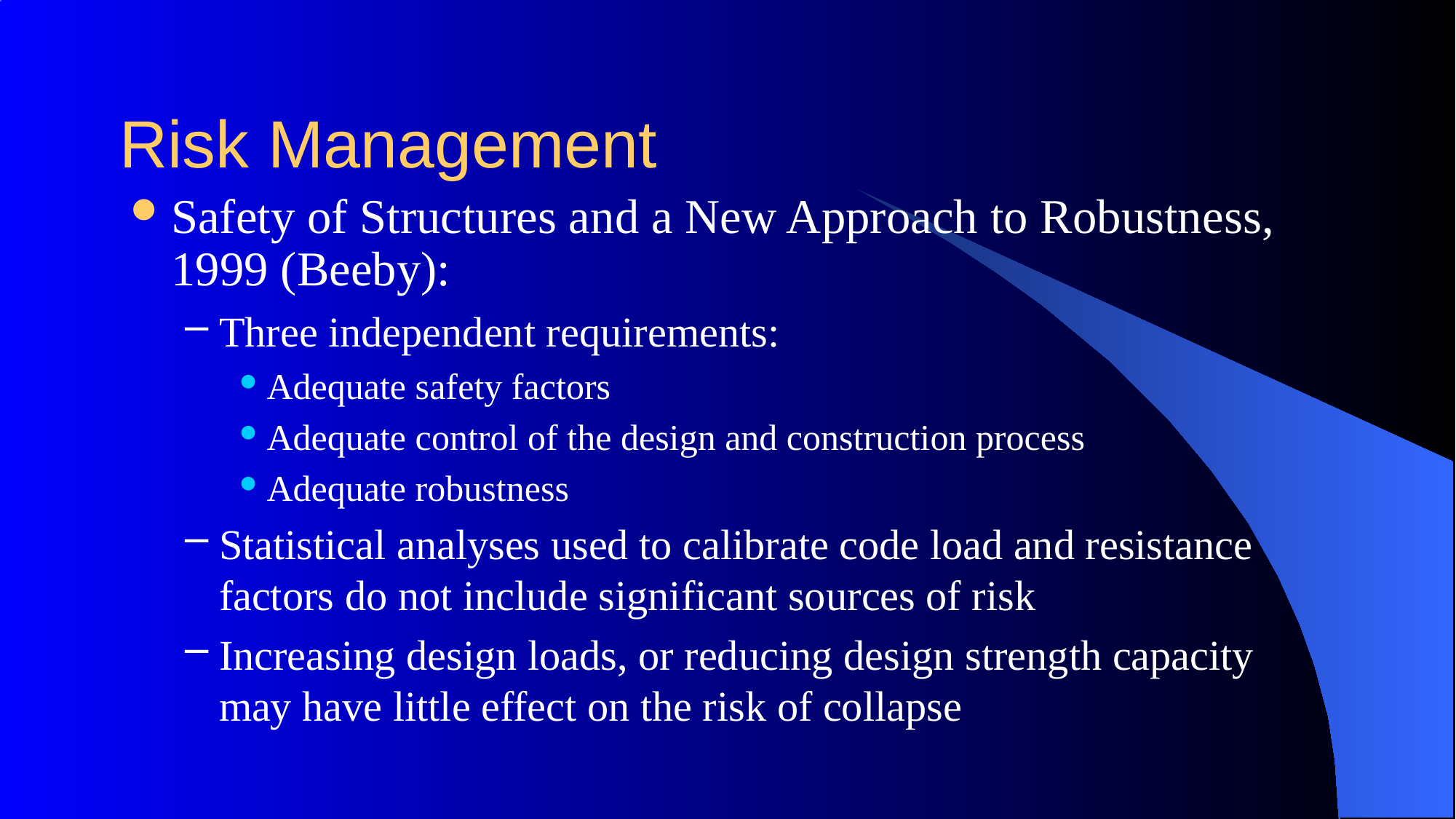

# Risk Management
Safety of Structures and a New Approach to Robustness, 1999 (Beeby):
Three independent requirements:
Adequate safety factors
Adequate control of the design and construction process
Adequate robustness
Statistical analyses used to calibrate code load and resistance factors do not include significant sources of risk
Increasing design loads, or reducing design strength capacity may have little effect on the risk of collapse